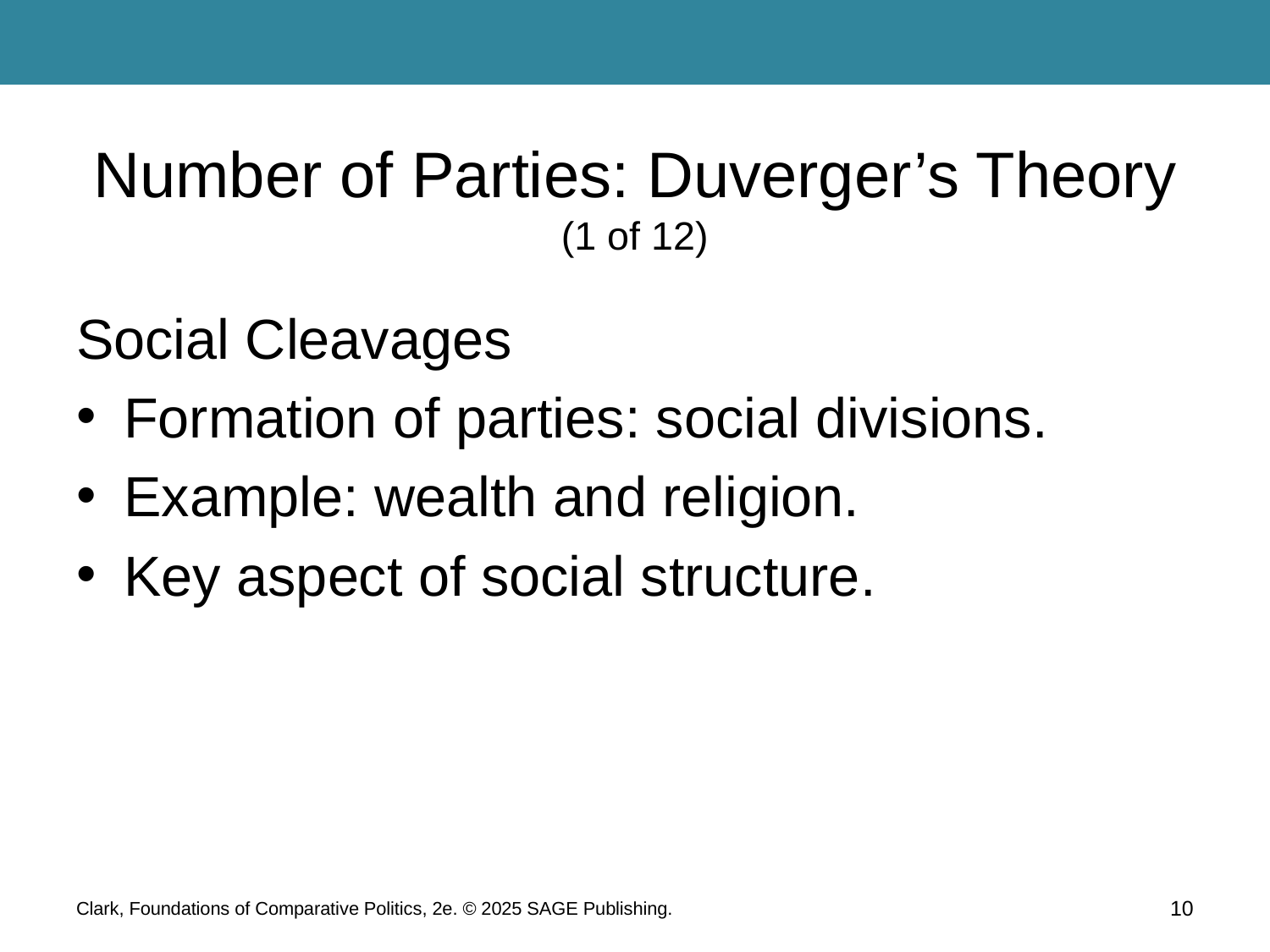

# Number of Parties: Duverger’s Theory (1 of 12)
Social Cleavages
Formation of parties: social divisions.
Example: wealth and religion.
Key aspect of social structure.
Clark, Foundations of Comparative Politics, 2e. © 2025 SAGE Publishing.
10